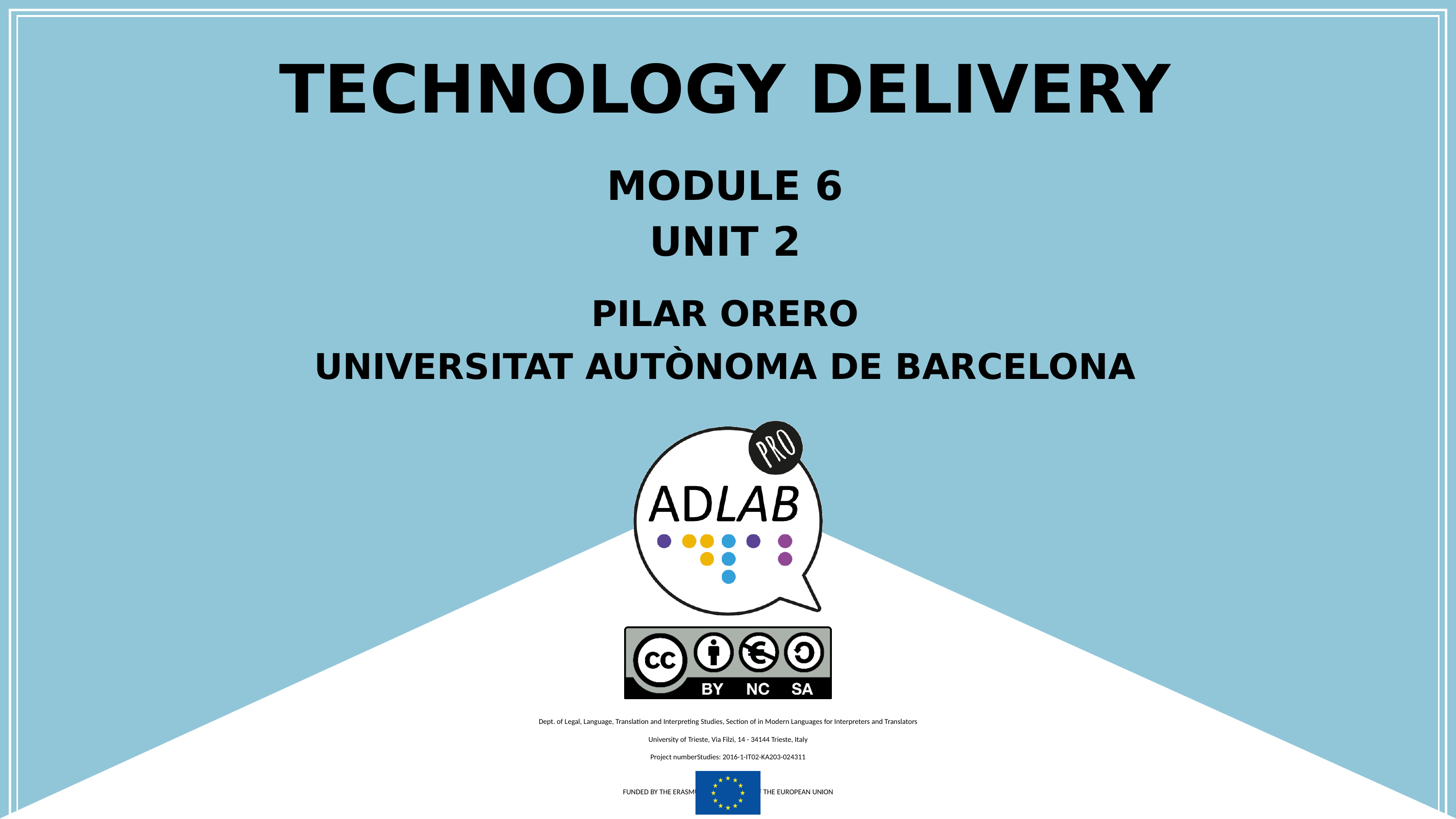

# Technology delivery
Module 6
Unit 2
Pilar Orero
Universitat Autònoma de Barcelona